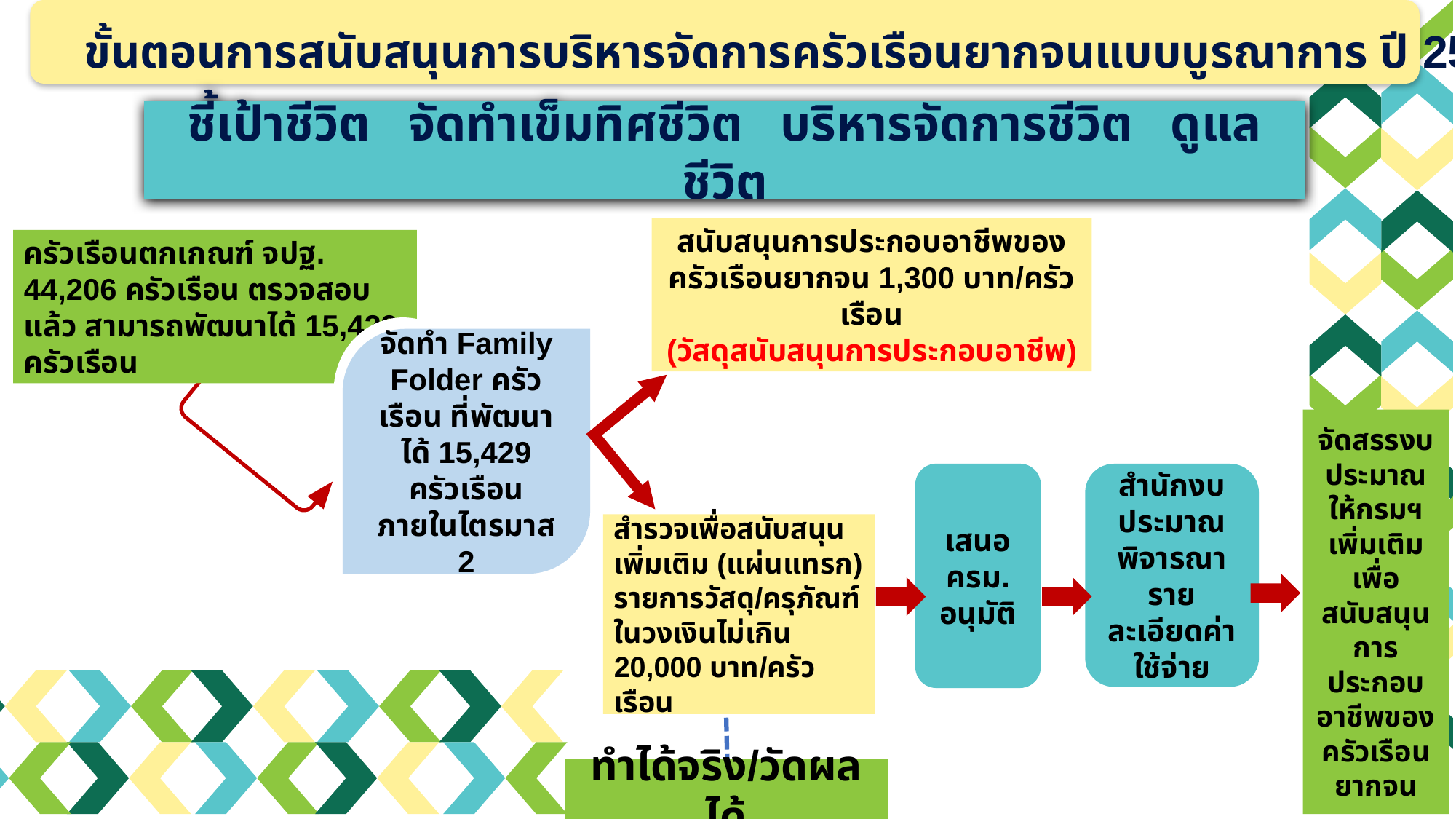

ขั้นตอนการสนับสนุนการบริหารจัดการครัวเรือนยากจนแบบบูรณาการ ปี 2562
ชี้เป้าชีวิต   จัดทำเข็มทิศชีวิต   บริหารจัดการชีวิต   ดูแลชีวิต
สนับสนุนการประกอบอาชีพของครัวเรือนยากจน 1,300 บาท/ครัวเรือน
(วัสดุสนับสนุนการประกอบอาชีพ)
ครัวเรือนตกเกณฑ์ จปฐ. 44,206 ครัวเรือน ตรวจสอบแล้ว สามารถพัฒนาได้ 15,429 ครัวเรือน

จัดทำ Family Folder ครัวเรือน ที่พัฒนาได้ 15,429 ครัวเรือน ภายในไตรมาส 2

จัดสรรงบประมาณให้กรมฯ เพิ่มเติม เพื่อสนับสนุนการประกอบอาชีพของครัวเรือนยากจน
เสนอ ครม. อนุมัติ
สำนักงบประมาณพิจารณารายละเอียดค่าใช้จ่าย
สำรวจเพื่อสนับสนุนเพิ่มเติม (แผ่นแทรก) รายการวัสดุ/ครุภัณฑ์ในวงเงินไม่เกิน 20,000 บาท/ครัวเรือน

ทำได้จริง/วัดผลได้